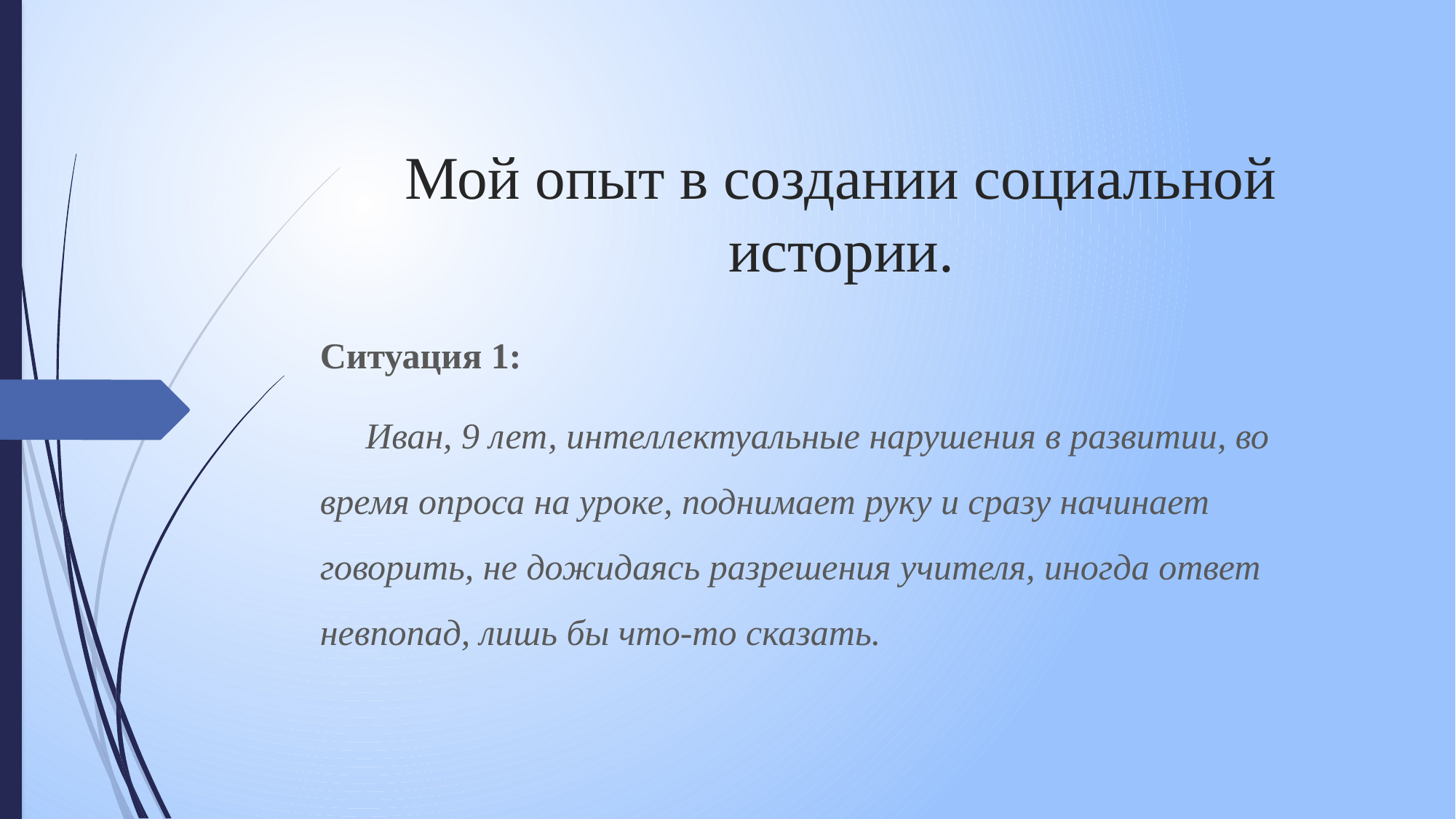

# Мой опыт в создании социальной истории.
Ситуация 1:
     Иван, 9 лет, интеллектуальные нарушения в развитии, во время опроса на уроке, поднимает руку и сразу начинает говорить, не дожидаясь разрешения учителя, иногда ответ невпопад, лишь бы что-то сказать.